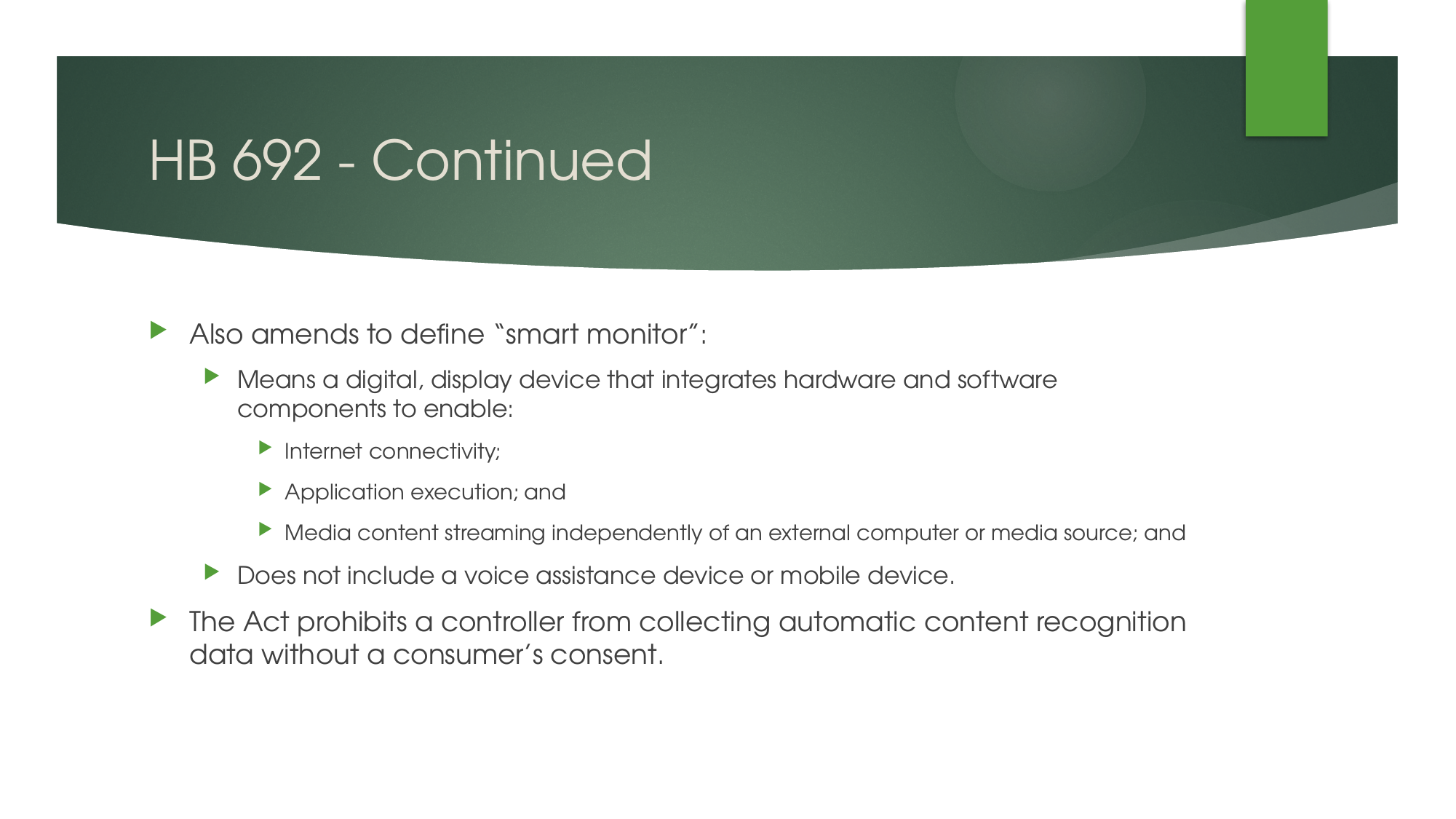

# HB 692 - Continued
Also amends to define “smart monitor”:
Means a digital, display device that integrates hardware and software components to enable:
Internet connectivity;
Application execution; and
Media content streaming independently of an external computer or media source; and
Does not include a voice assistance device or mobile device.
The Act prohibits a controller from collecting automatic content recognition data without a consumer’s consent.